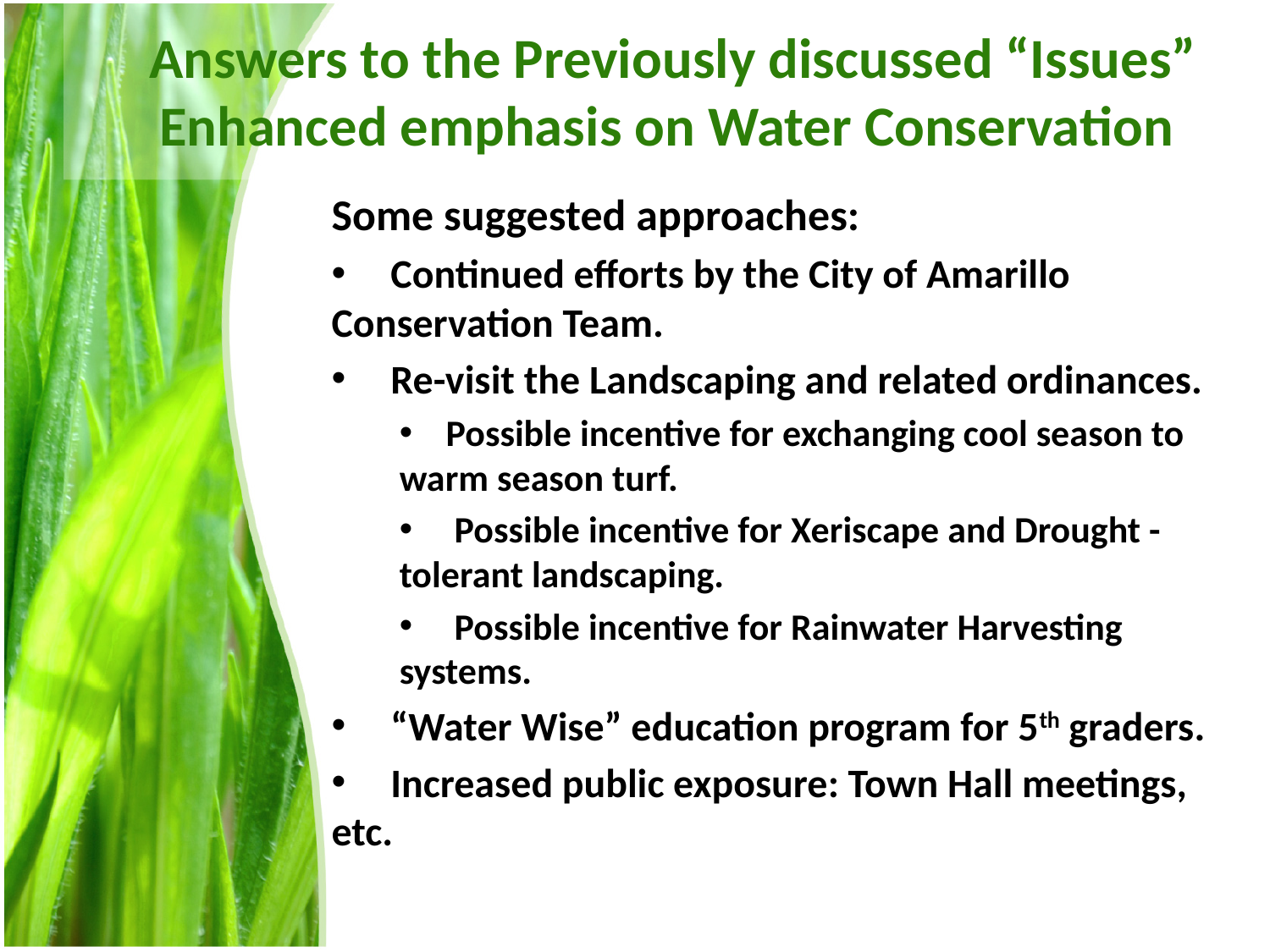

# Answers to the Previously discussed “Issues” Enhanced emphasis on Water Conservation
Some suggested approaches:
     Continued efforts by the City of Amarillo Conservation Team.
     Re-visit the Landscaping and related ordinances.
    Possible incentive for exchanging cool season to warm season turf.
     Possible incentive for Xeriscape and Drought -tolerant landscaping.
     Possible incentive for Rainwater Harvesting systems.
     “Water Wise” education program for 5th graders.
     Increased public exposure: Town Hall meetings, etc.